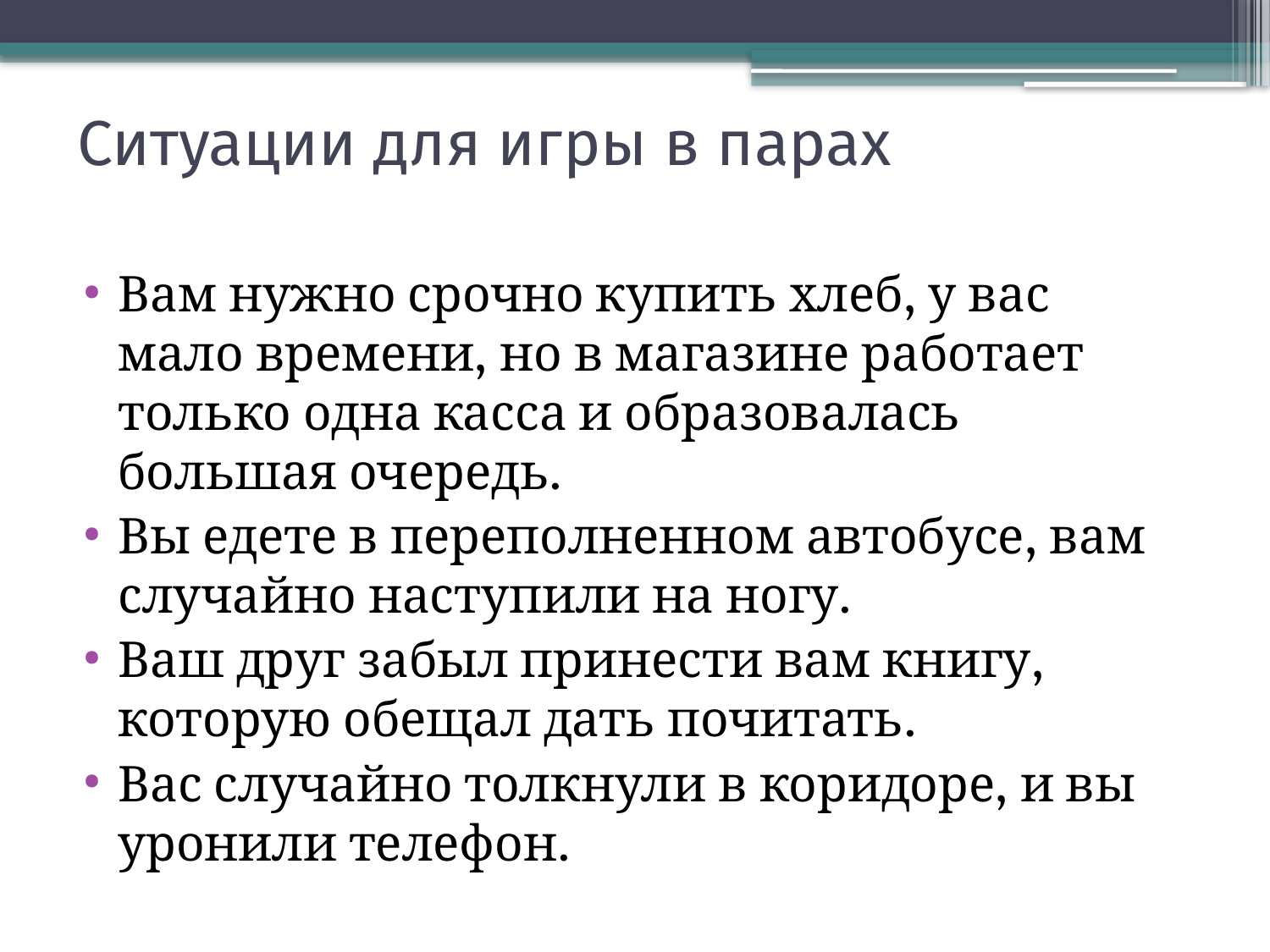

# Ситуации для игры в парах
Вам нужно срочно купить хлеб, у вас мало времени, но в магазине работает только одна касса и образовалась большая очередь.
Вы едете в переполненном автобусе, вам случайно наступили на ногу.
Ваш друг забыл принести вам книгу, которую обещал дать почитать.
Вас случайно толкнули в коридоре, и вы уронили телефон.